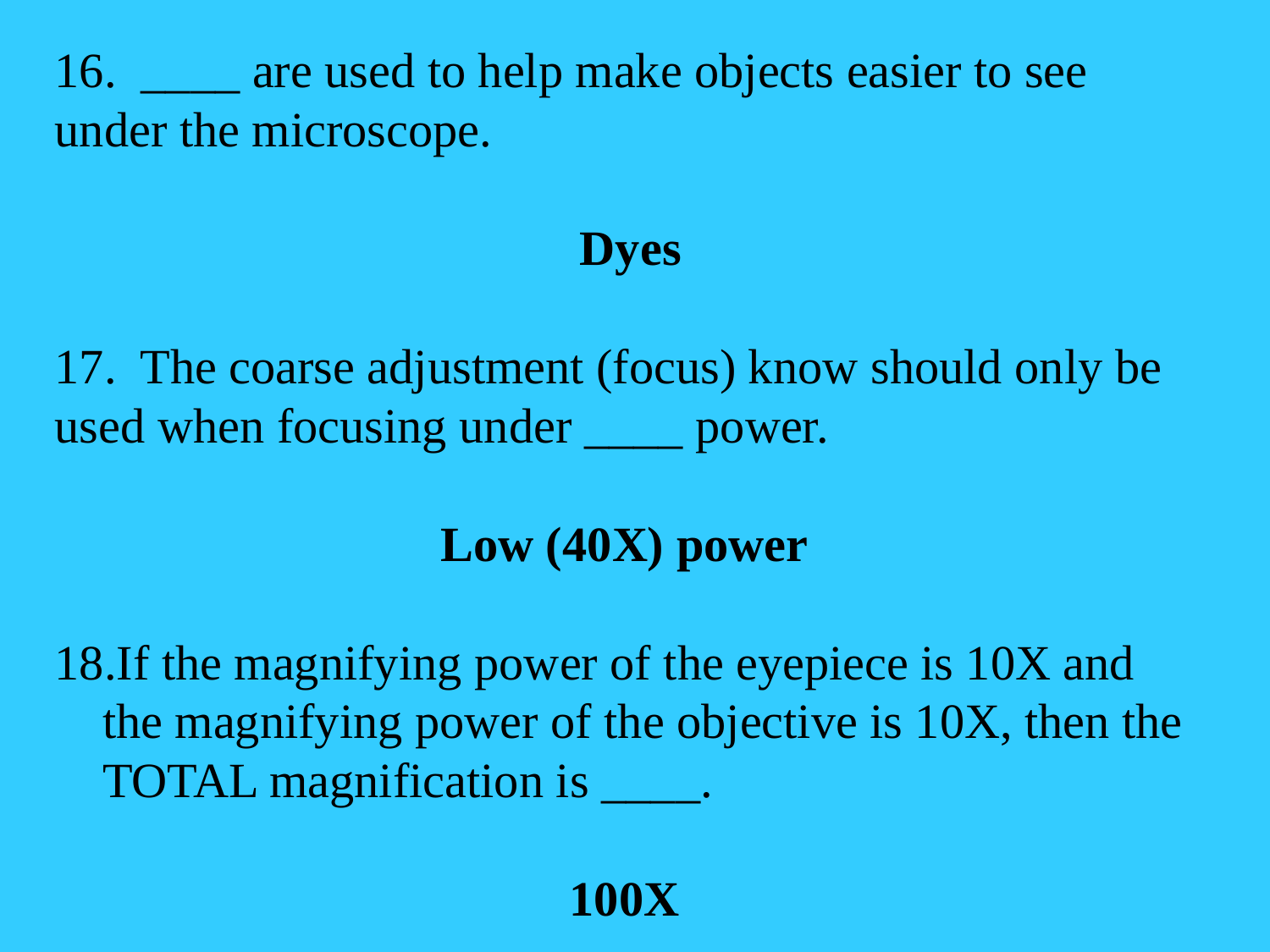

16.  ____ are used to help make objects easier to see under the microscope.

 Dyes

17.  The coarse adjustment (focus) know should only be used when focusing under ____ power.

Low (40X) power

If the magnifying power of the eyepiece is 10X and the magnifying power of the objective is 10X, then the TOTAL magnification is ____.

100X